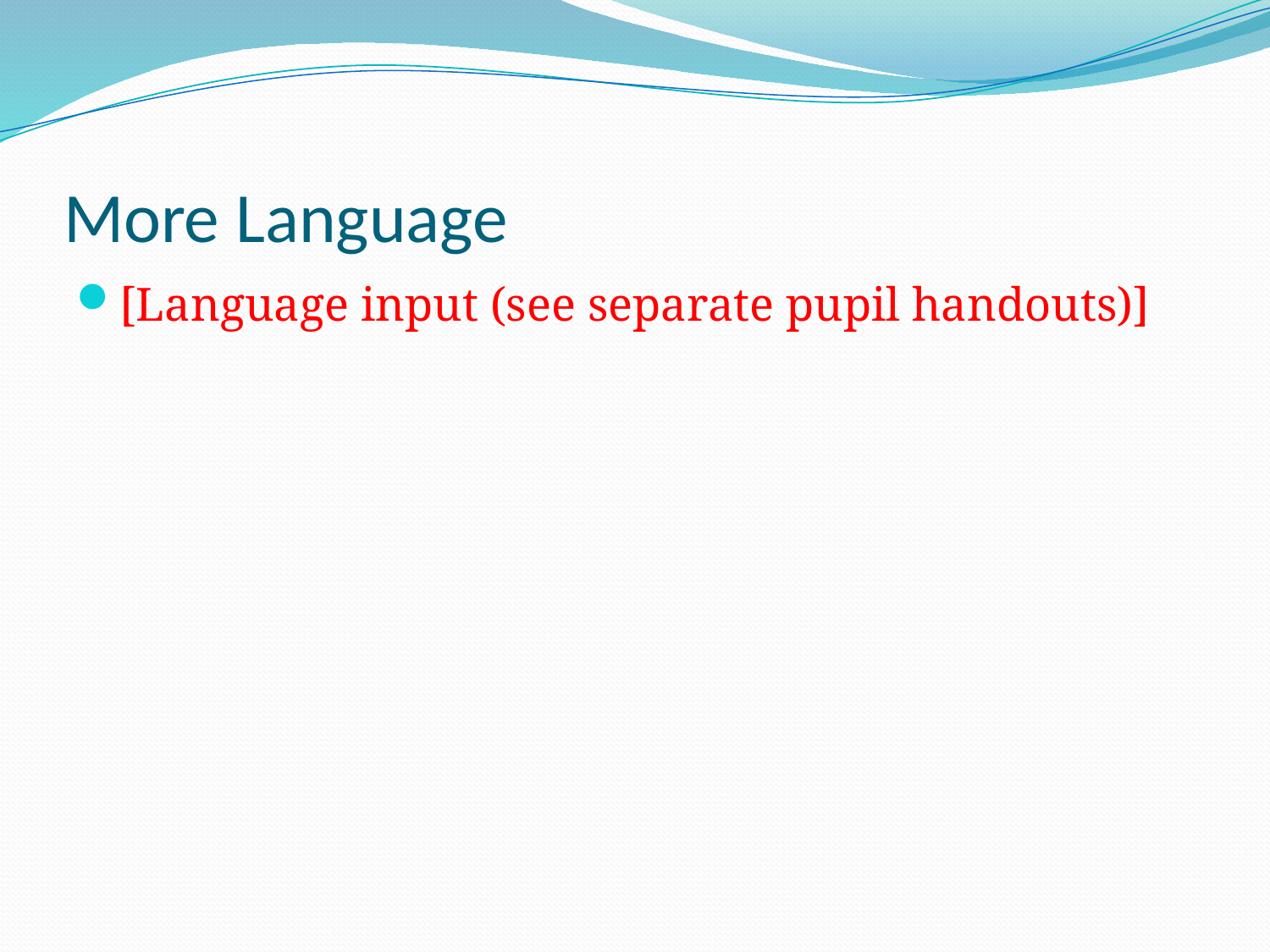

# More Language
[Language input (see separate pupil handouts)]